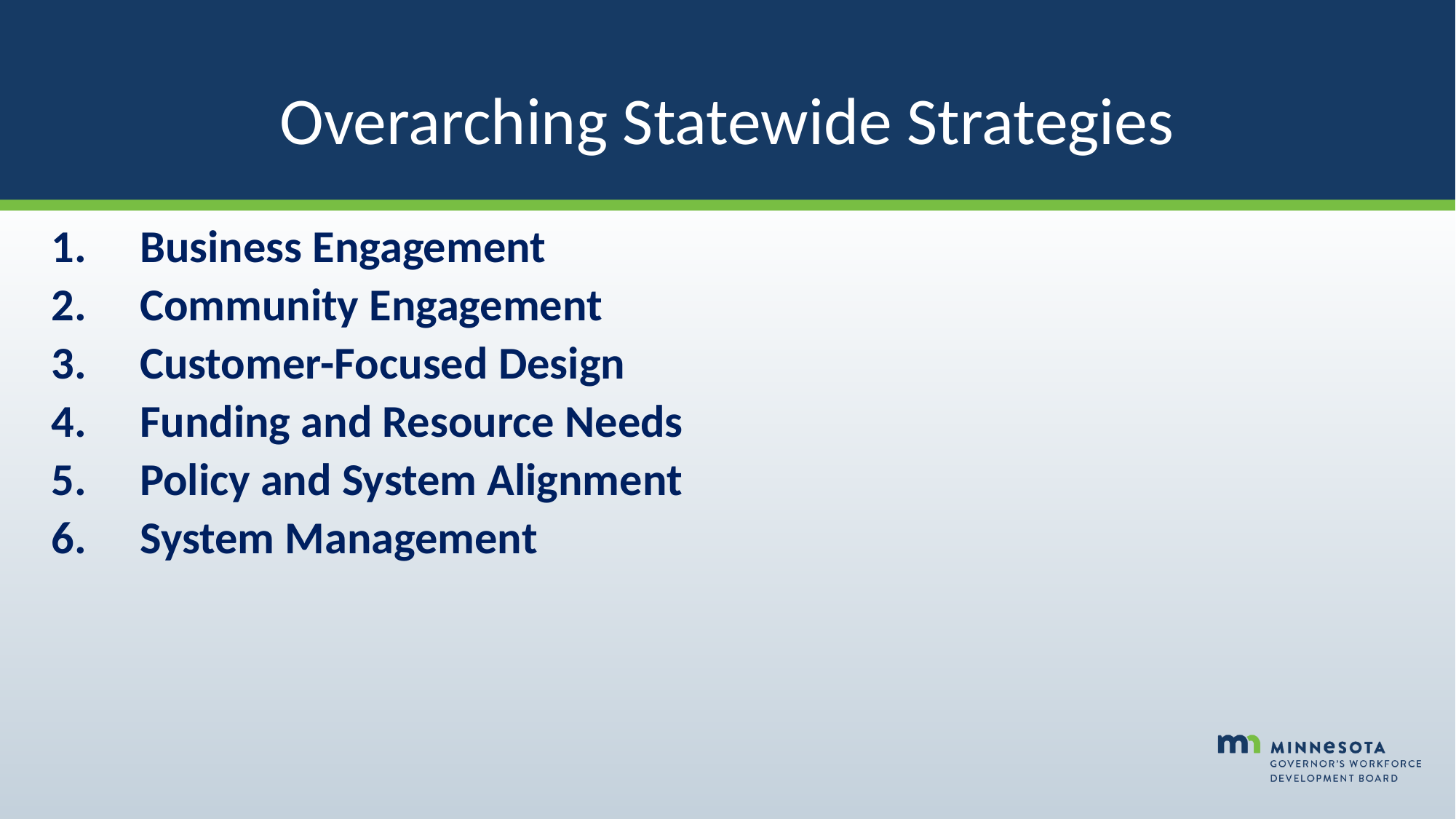

# Overarching Statewide Strategies
Business Engagement
Community Engagement
Customer-Focused Design
Funding and Resource Needs
Policy and System Alignment
System Management